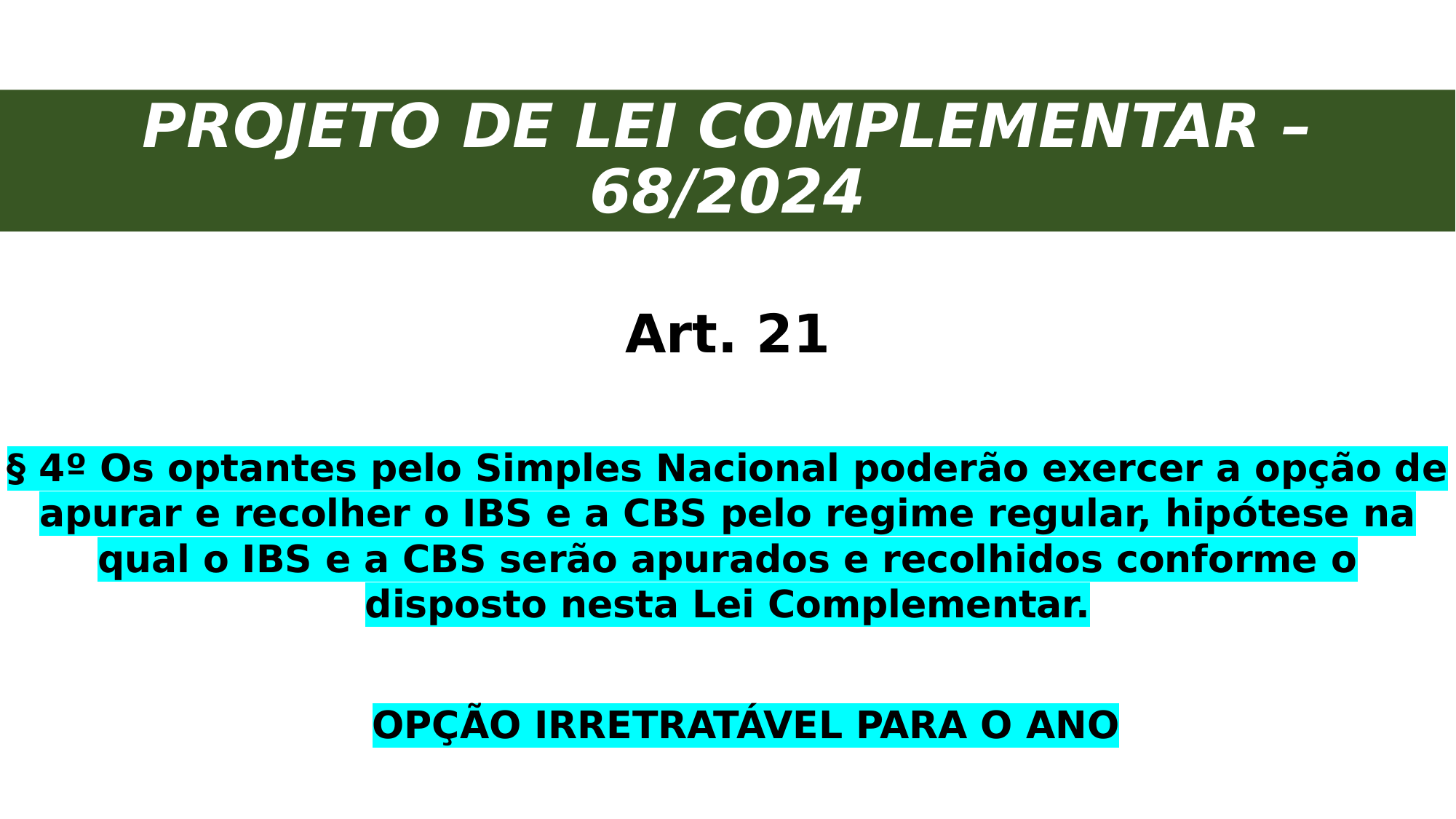

PROJETO DE LEI COMPLEMENTAR – 68/2024
Art. 21
§ 4º Os optantes pelo Simples Nacional poderão exercer a opção de
apurar e recolher o IBS e a CBS pelo regime regular, hipótese na qual o IBS e a CBS serão apurados e recolhidos conforme o disposto nesta Lei Complementar.

OPÇÃO IRRETRATÁVEL PARA O ANO